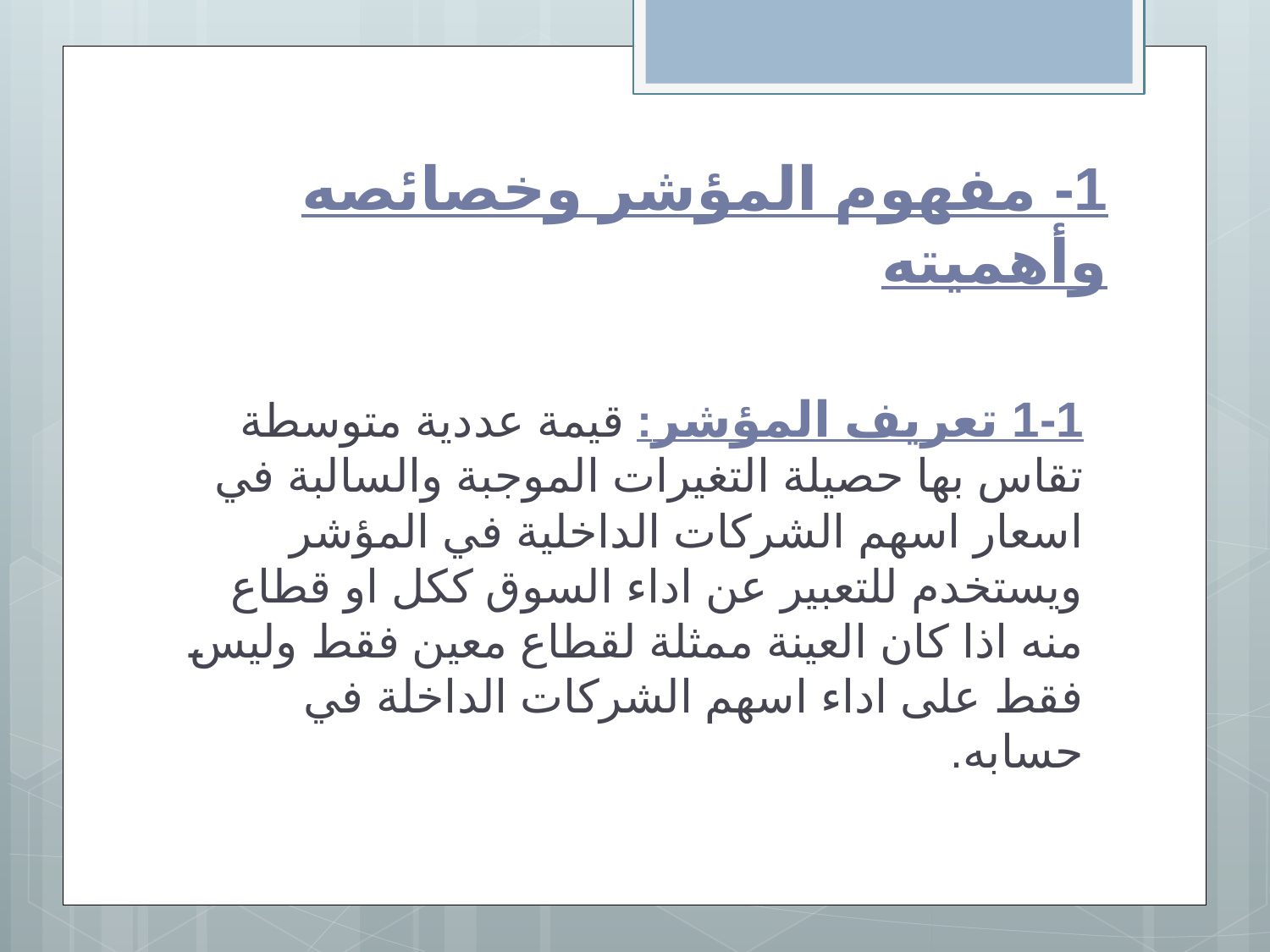

# 1- مفهوم المؤشر وخصائصه وأهميته

1-1 تعريف المؤشر: قيمة عددية متوسطة تقاس بها حصيلة التغيرات الموجبة والسالبة في اسعار اسهم الشركات الداخلية في المؤشر ويستخدم للتعبير عن اداء السوق ككل او قطاع منه اذا كان العينة ممثلة لقطاع معين فقط وليس فقط على اداء اسهم الشركات الداخلة في حسابه.